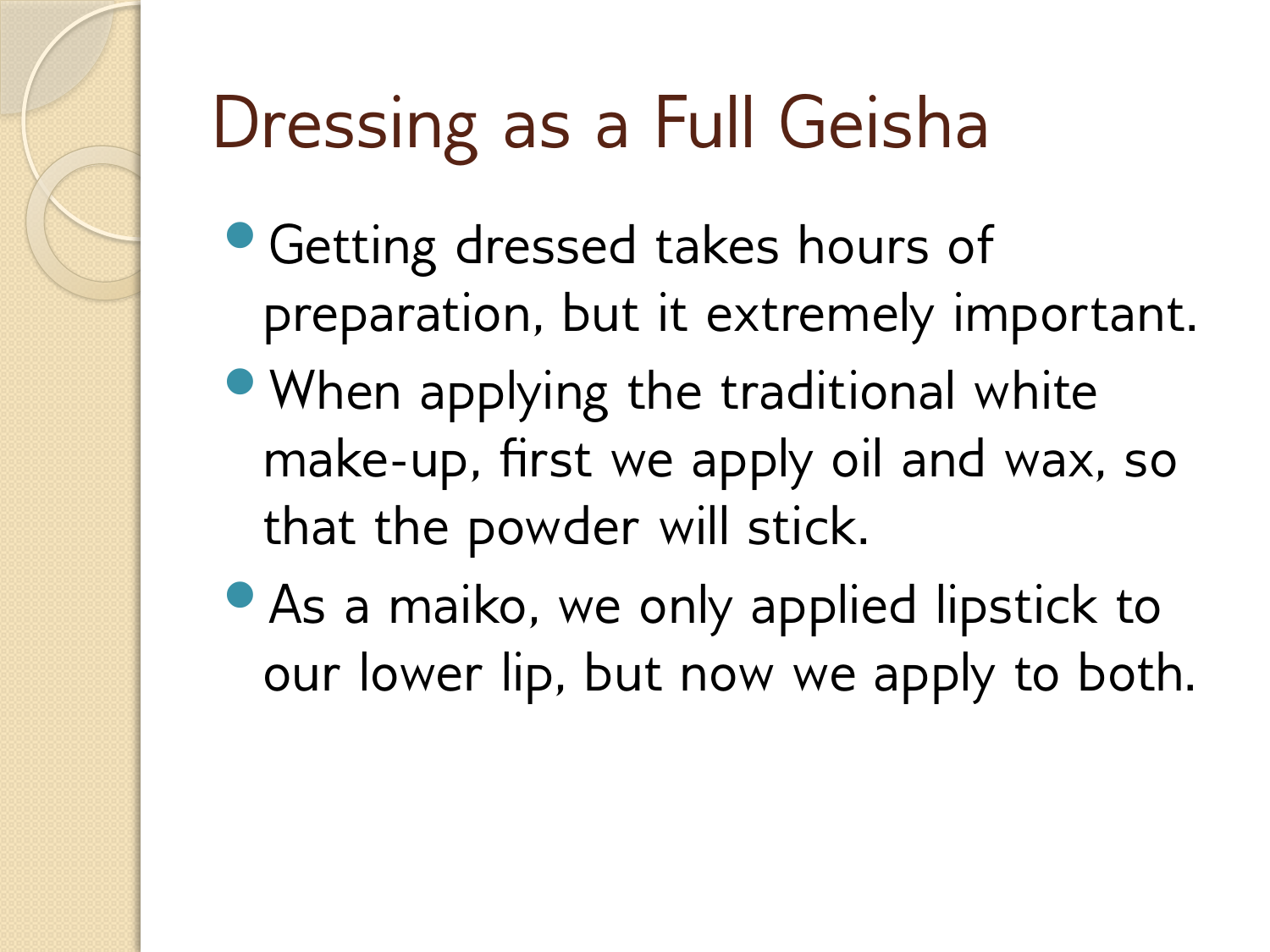

# Dressing as a Full Geisha
Getting dressed takes hours of preparation, but it extremely important.
When applying the traditional white make-up, first we apply oil and wax, so that the powder will stick.
As a maiko, we only applied lipstick to our lower lip, but now we apply to both.